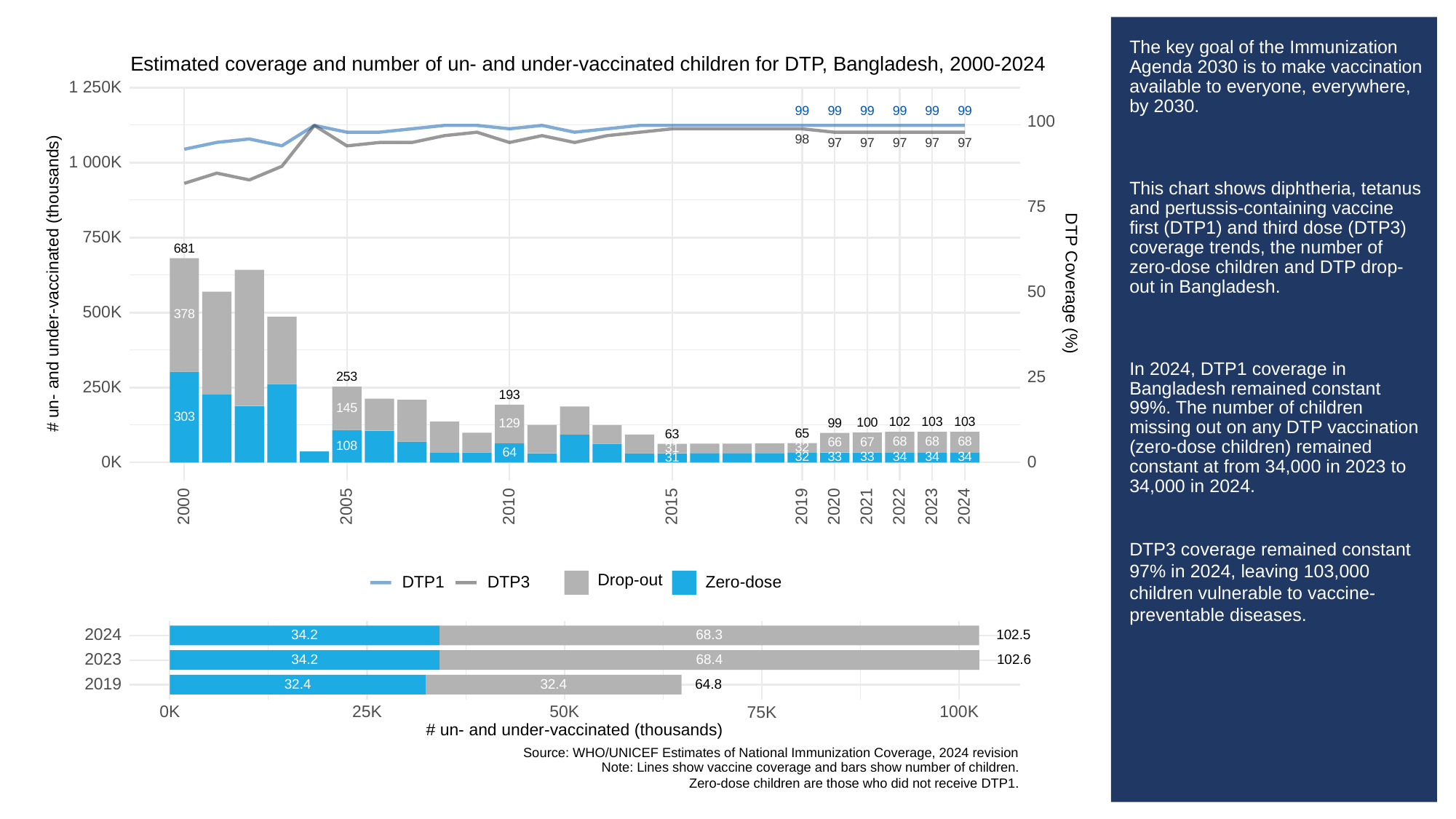

# The key goal of the Immunization Agenda 2030 is to make vaccination available to everyone, everywhere, by 2030.

This chart shows diphtheria, tetanus and pertussis-containing vaccine first (DTP1) and third dose (DTP3) coverage trends, the number of zero-dose children and DTP drop-out in Bangladesh.

In 2024, DTP1 coverage in Bangladesh remained constant 99%. The number of children missing out on any DTP vaccination (zero-dose children) remained constant at from 34,000 in 2023 to 34,000 in 2024.

DTP3 coverage remained constant 97% in 2024, leaving 103,000 children vulnerable to vaccine-preventable diseases.

Estimated coverage and number of un- and under-vaccinated children for DTP, Bangladesh, 2000-2024
1 250K

99
99
99
99
99
99
100

98
97
97
97
97
97
1 000K

75
750K

681

# un- and under-vaccinated (thousands)
DTP Coverage (%)
50

500K
378

25

253
250K

193

145

303
103
103
102
100
99
129

65
63

68
68
68
67
66
108

32

31

64

34
34
34

33
33

32

31

0K
0

2023
2000
2005
2010
2015
2019
2020
2021
2022
2024

Drop-out
DTP3
Zero-dose
DTP1

2024
34.2
68.3
102.5

2023
34.2
68.4
102.6

2019
32.4
32.4
64.8

0K
25K
50K
100K
75K
# un- and under-vaccinated (thousands)
Source: WHO/UNICEF Estimates of National Immunization Coverage, 2024 revision
Note: Lines show vaccine coverage and bars show number of children.
Zero-dose children are those who did not receive DTP1.